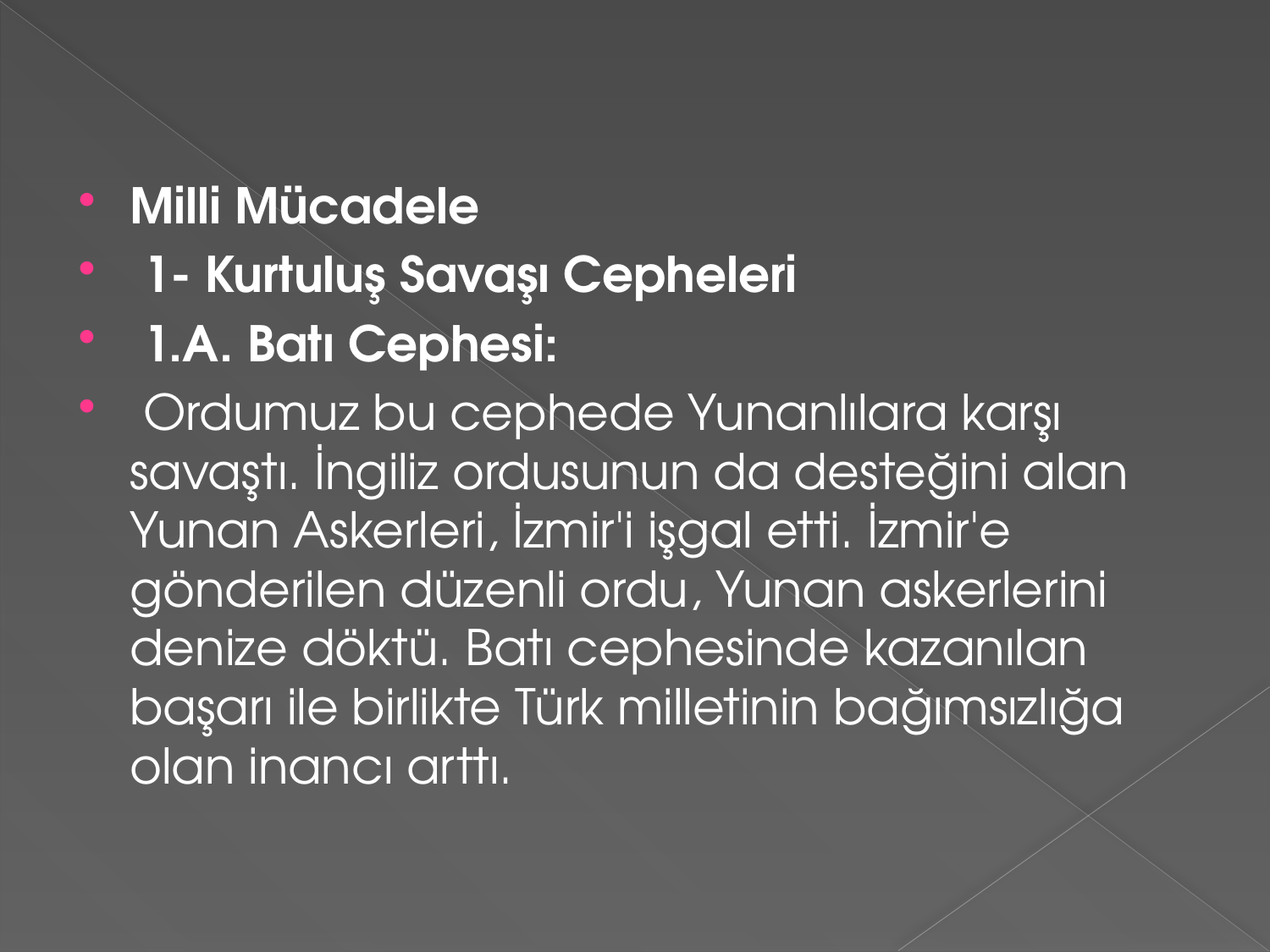

Milli Mücadele
 1- Kurtuluş Savaşı Cepheleri
 1.A. Batı Cephesi:
 Ordumuz bu cephede Yunanlılara karşı savaştı. İngiliz ordusunun da desteğini alan Yunan Askerleri, İzmir'i işgal etti. İzmir'e gönderilen düzenli ordu, Yunan askerlerini denize döktü. Batı cephesinde kazanılan başarı ile birlikte Türk milletinin bağımsızlığa olan inancı arttı.